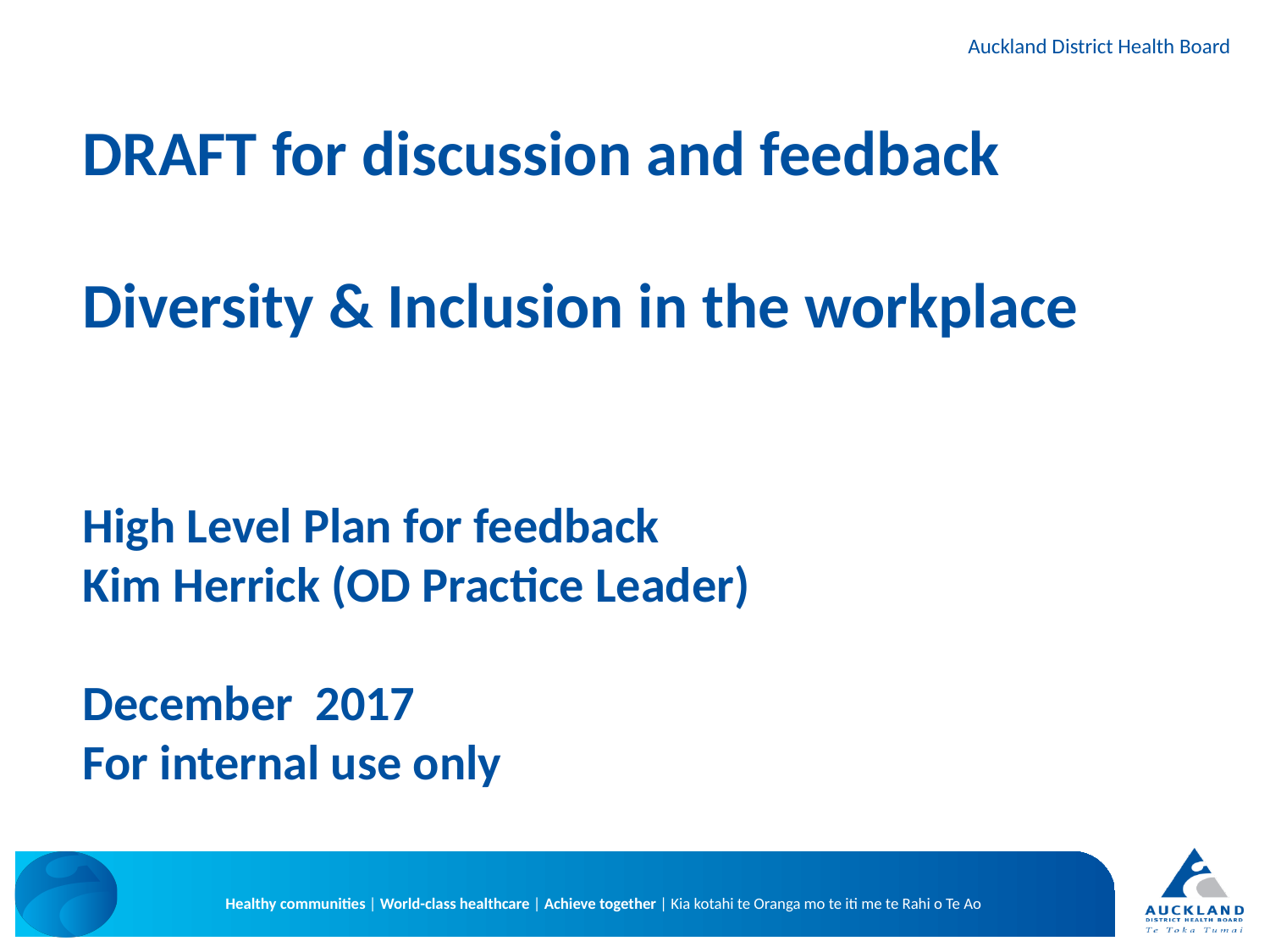

DRAFT for discussion and feedback

Diversity & Inclusion in the workplace

High Level Plan for feedback
Kim Herrick (OD Practice Leader)

December  2017
For internal use only